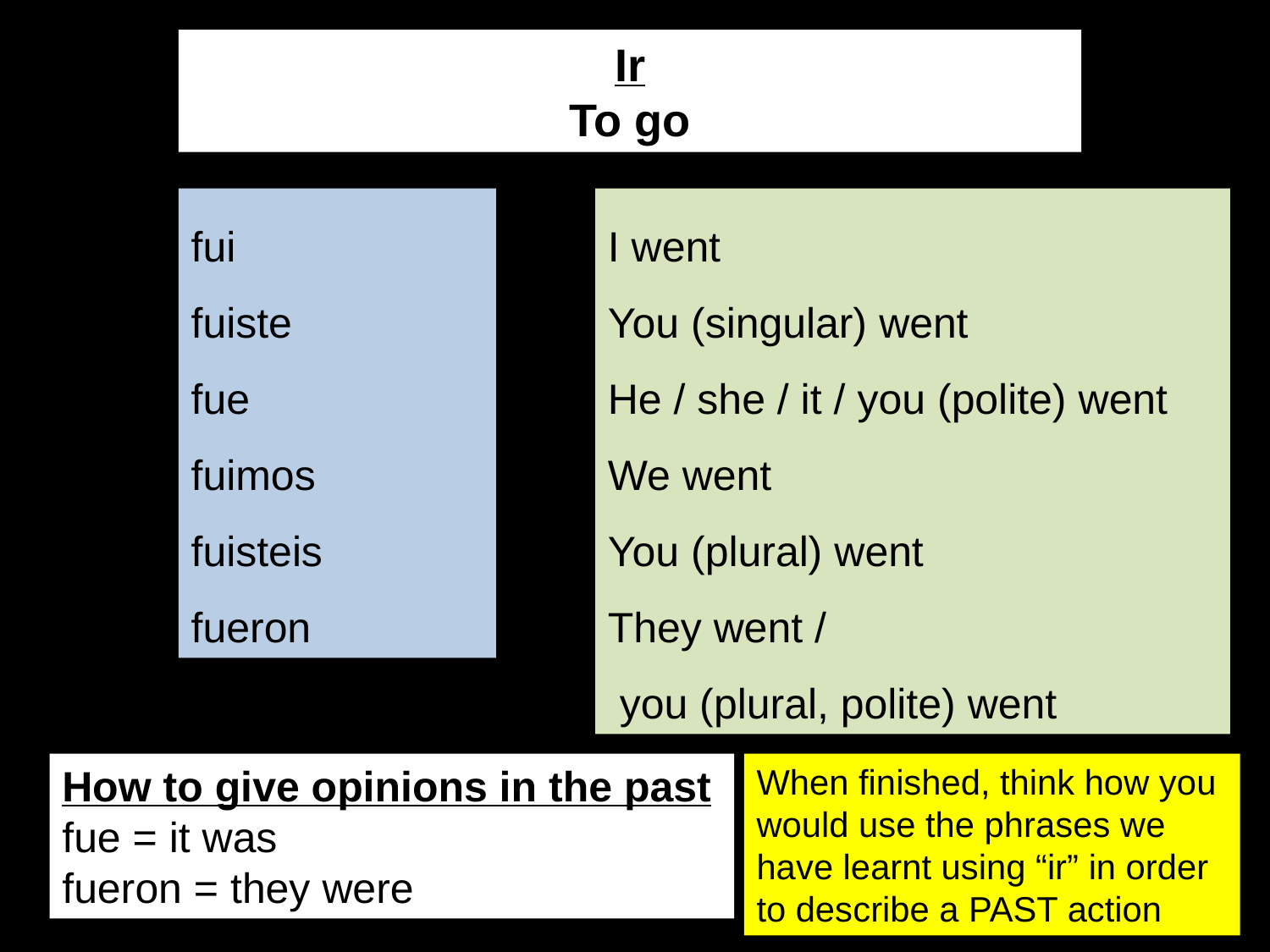

Ir
To go
fui
fuiste
fue
fuimos
fuisteis
fueron
I went
You (singular) went
He / she / it / you (polite) went
We went
You (plural) went
They went /
 you (plural, polite) went
How to give opinions in the past
fue = it was
fueron = they were
When finished, think how you would use the phrases we have learnt using “ir” in order to describe a PAST action